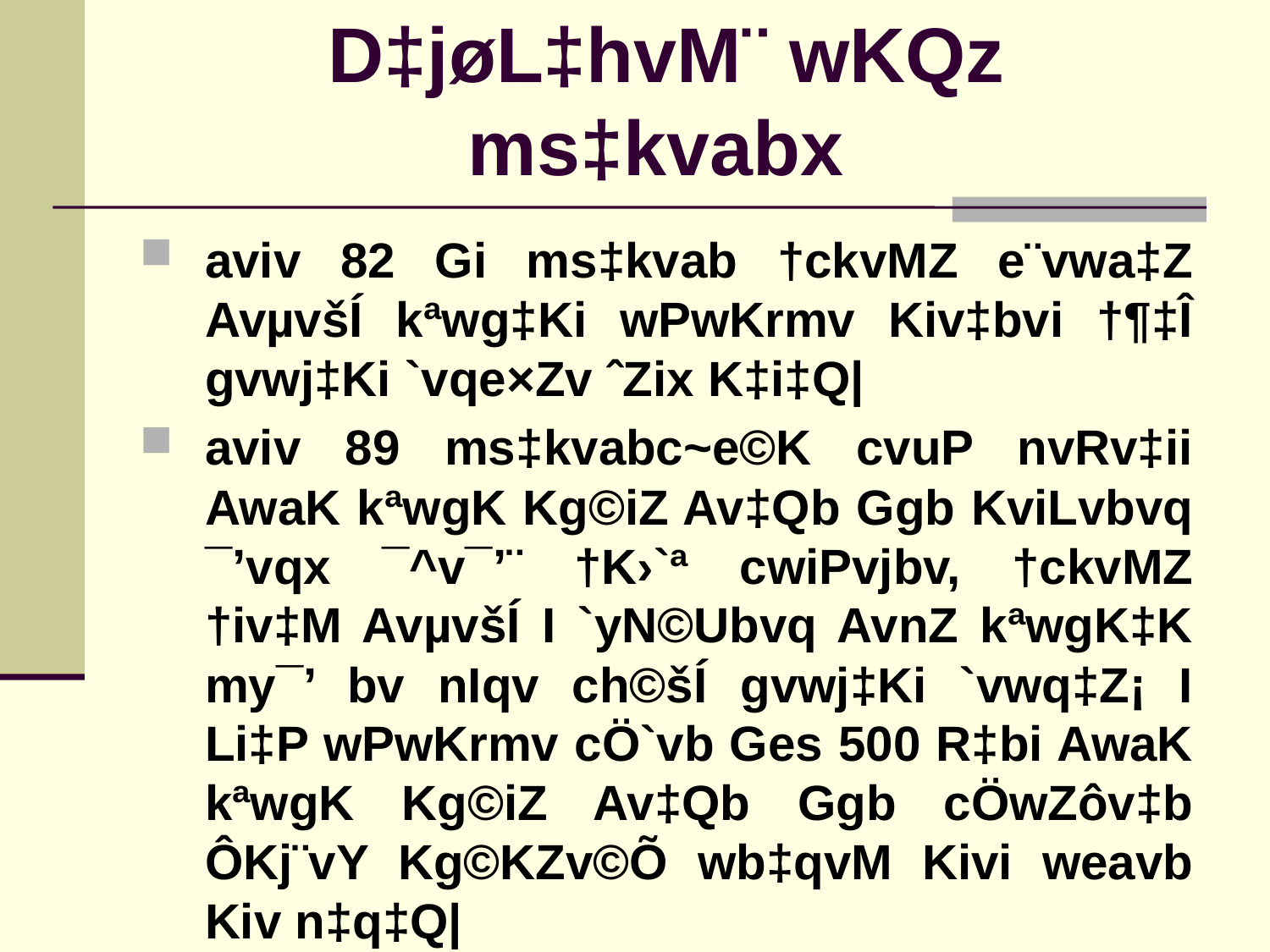

D‡jøL‡hvM¨ wKQz ms‡kvabx
aviv 82 Gi ms‡kvab †ckvMZ e¨vwa‡Z AvµvšÍ kªwg‡Ki wPwKrmv Kiv‡bvi †¶‡Î gvwj‡Ki `vqe×Zv ˆZix K‡i‡Q|
aviv 89 ms‡kvabc~e©K cvuP nvRv‡ii AwaK kªwgK Kg©iZ Av‡Qb Ggb KviLvbvq ¯’vqx ¯^v¯’¨ †K›`ª cwiPvjbv, †ckvMZ †iv‡M AvµvšÍ I `yN©Ubvq AvnZ kªwgK‡K my¯’ bv nIqv ch©šÍ gvwj‡Ki `vwq‡Z¡ I Li‡P wPwKrmv cÖ`vb Ges 500 R‡bi AwaK kªwgK Kg©iZ Av‡Qb Ggb cÖwZôv‡b ÔKj¨vY Kg©KZv©Õ wb‡qvM Kivi weavb Kiv n‡q‡Q|